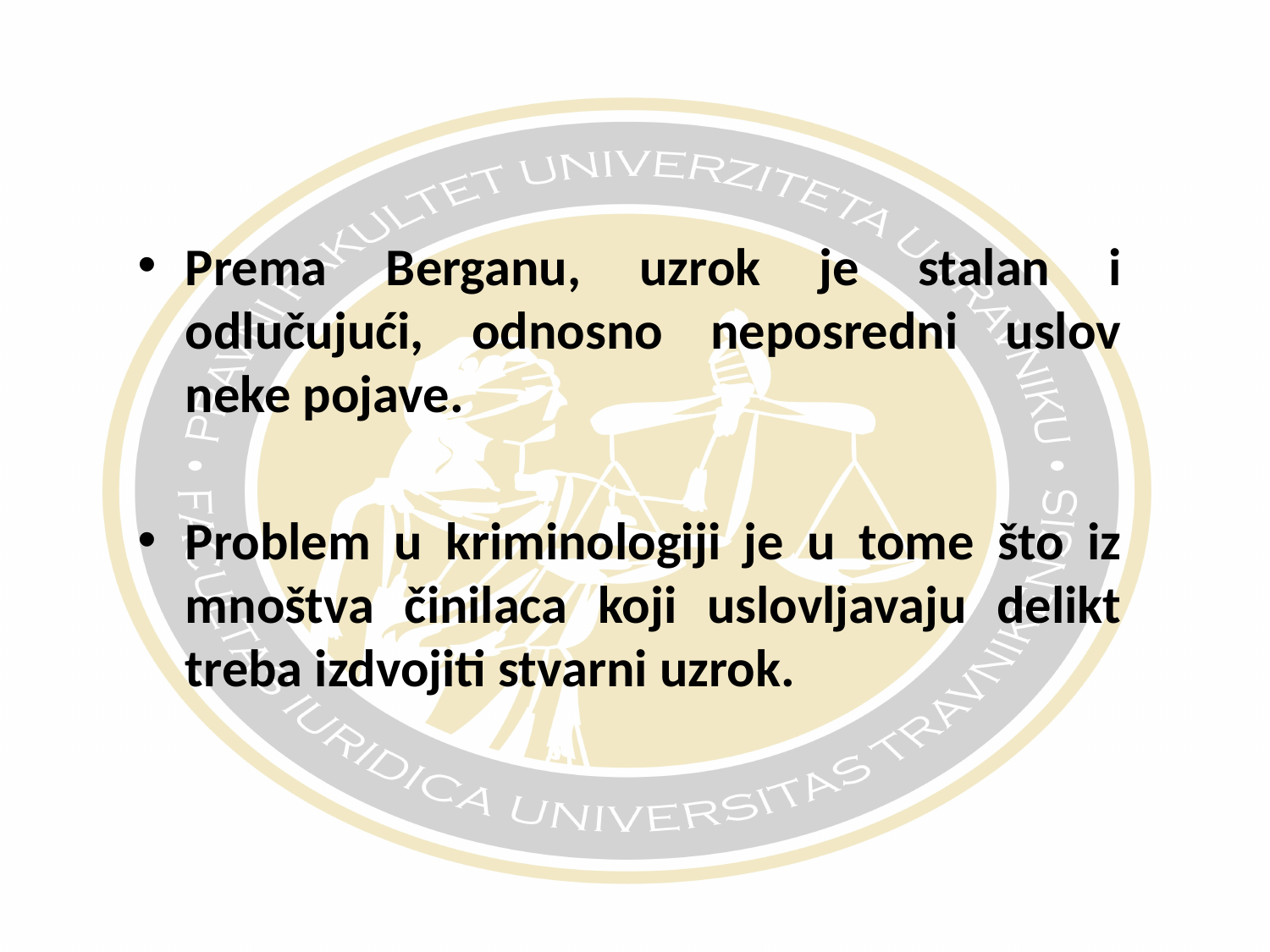

#
Prema Berganu, uzrok je stalan i odlučujući, odnosno neposredni uslov neke pojave.

Problem u kriminologiji je u tome što iz mnoštva činilaca koji uslovljavaju delikt treba izdvojiti stvarni uzrok.